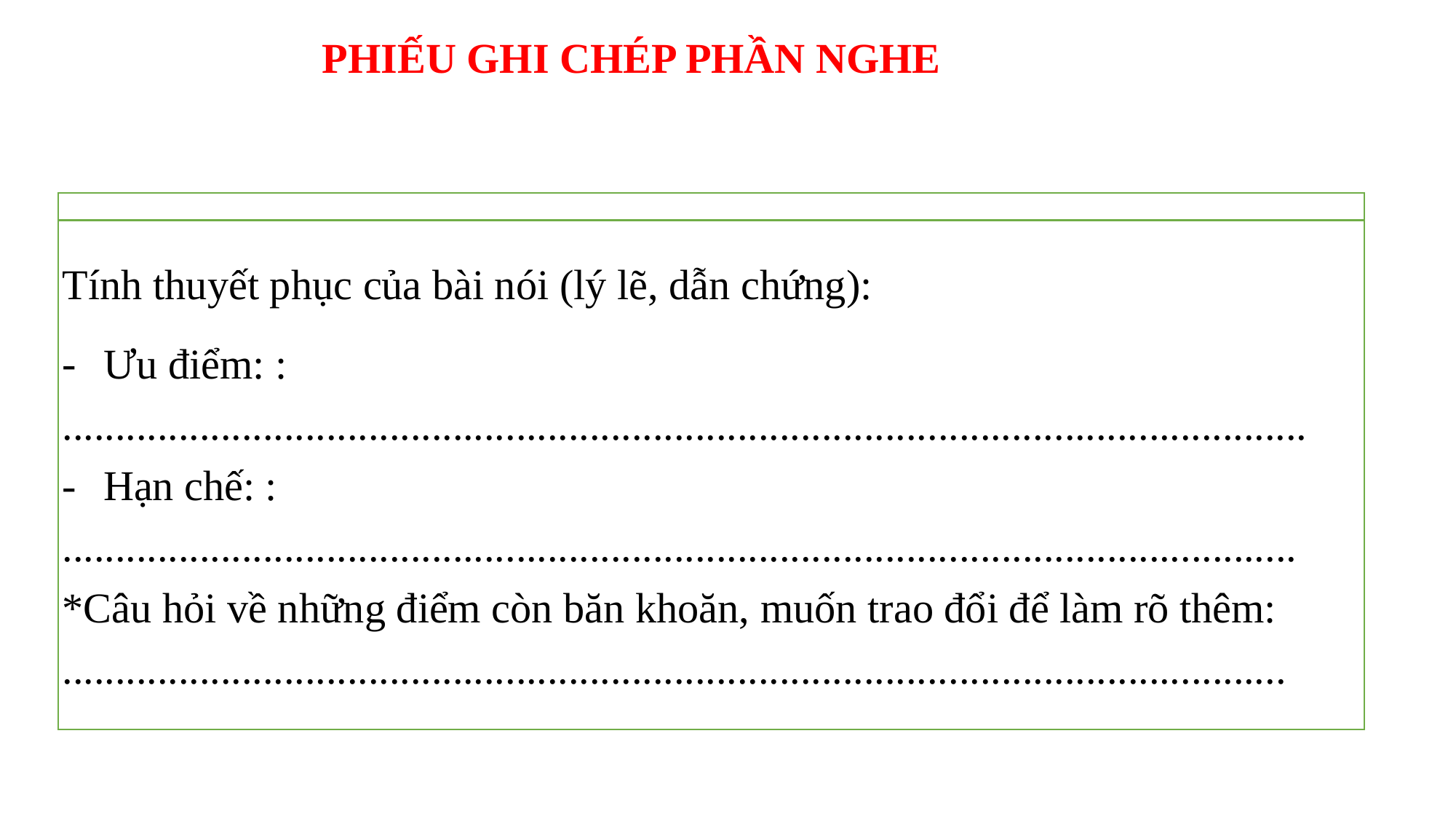

PHIẾU GHI CHÉP PHẦN NGHE
|  |
| --- |
| Tính thuyết phục của bài nói (lý lẽ, dẫn chứng): Ưu điểm: : ...................................................................................................................... Hạn chế: : ..................................................................................................................... \*Câu hỏi về những điểm còn băn khoăn, muốn trao đổi để làm rõ thêm: .................................................................................................................... |